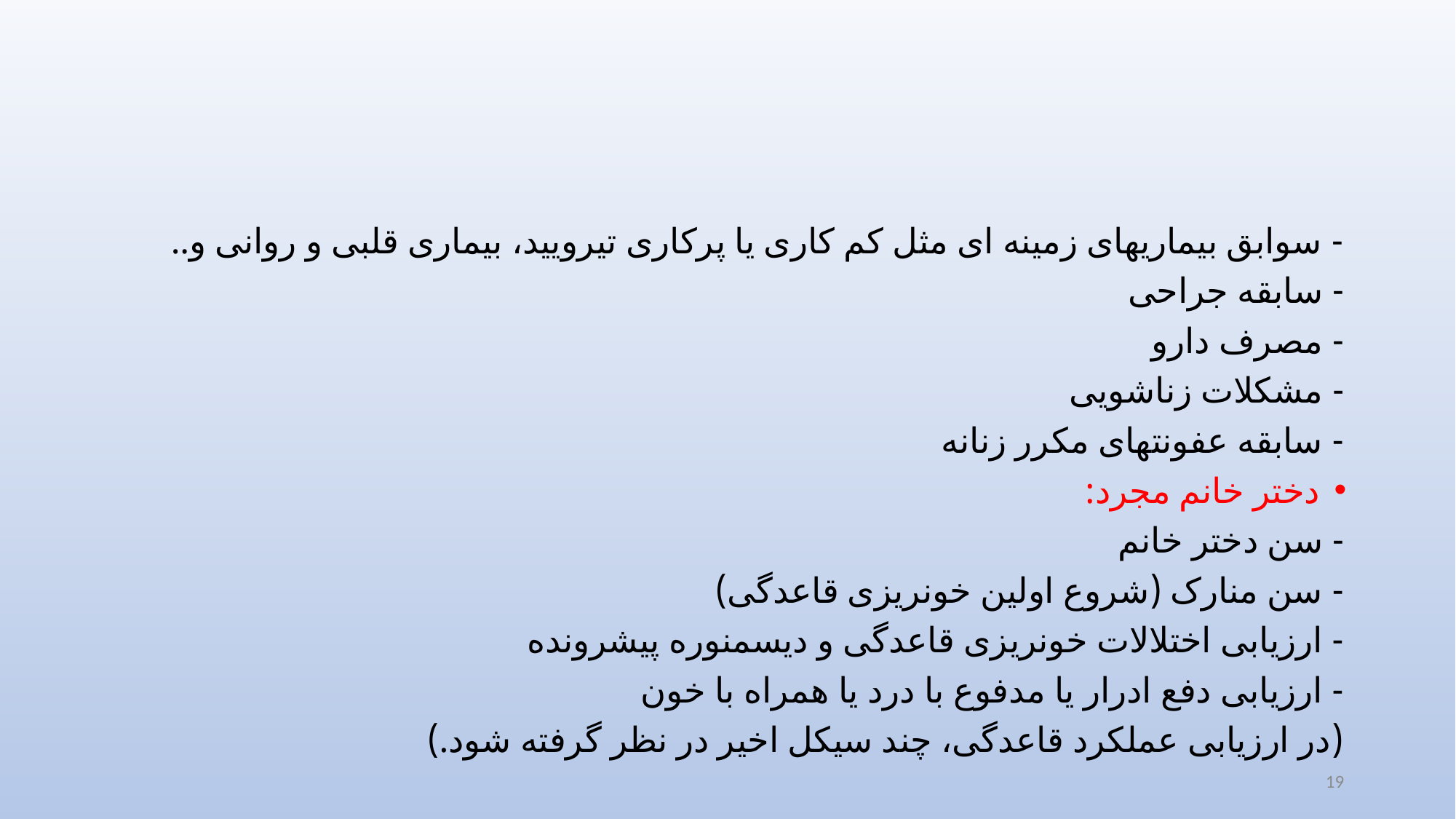

#
- سوابق بیماریهای زمینه ای مثل کم کاری یا پرکاری تیرویید، بیماری قلبی و روانی و..
- سابقه جراحی
- مصرف دارو
- مشکلات زناشویی
- سابقه عفونتهای مکرر زنانه
دختر خانم مجرد:
- سن دختر خانم
- سن منارک (شروع اولین خونریزی قاعدگی)
- ارزیابی اختلالات خونریزی قاعدگی و دیسمنوره پیشرونده
- ارزیابی دفع ادرار یا مدفوع با درد یا همراه با خون
(در ارزیابی عملکرد قاعدگی، چند سیکل اخیر در نظر گرفته شود.)
19